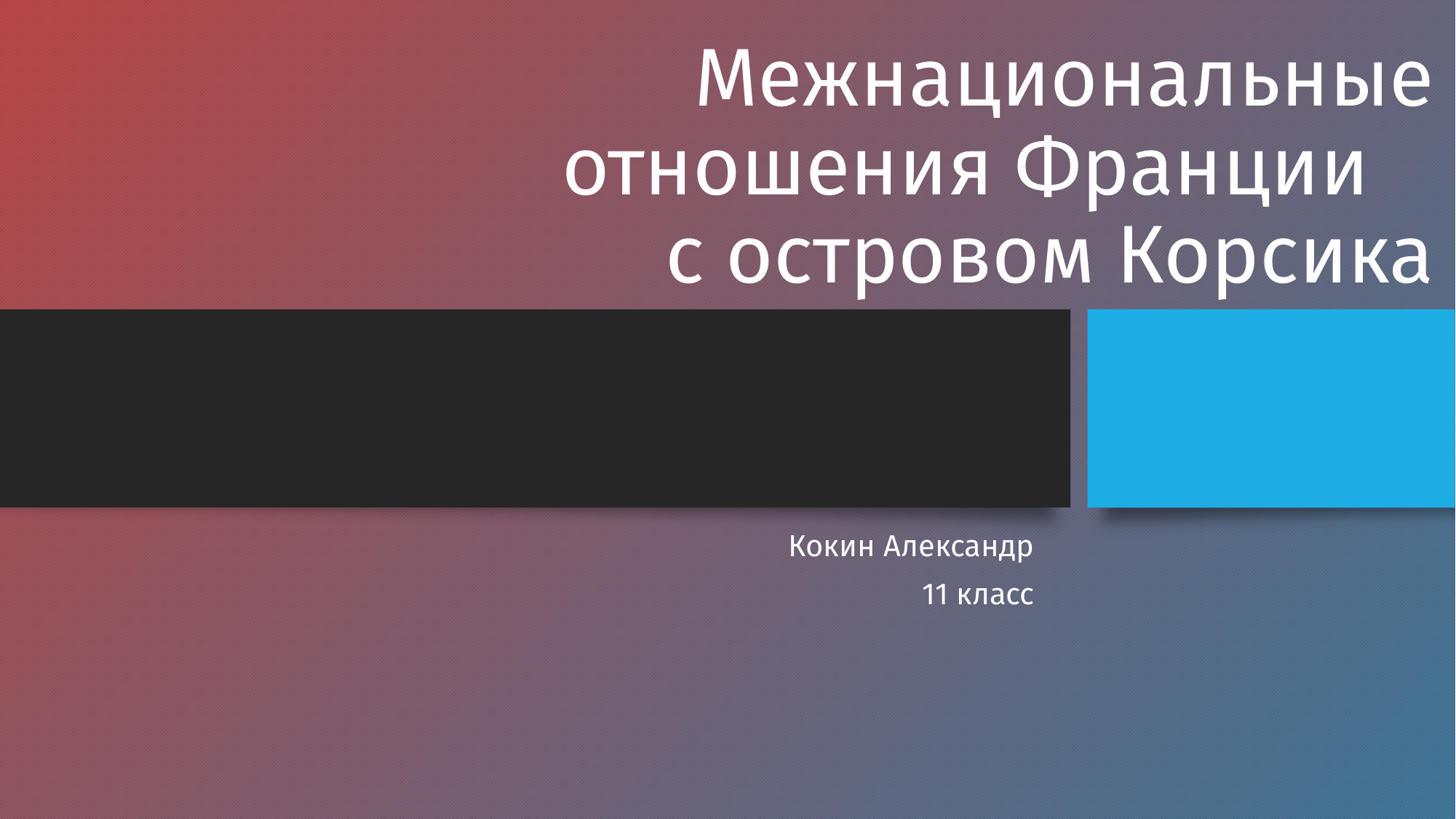

# Межнациональные отношения Франции с островом Корсика
Кокин Александр
11 класс